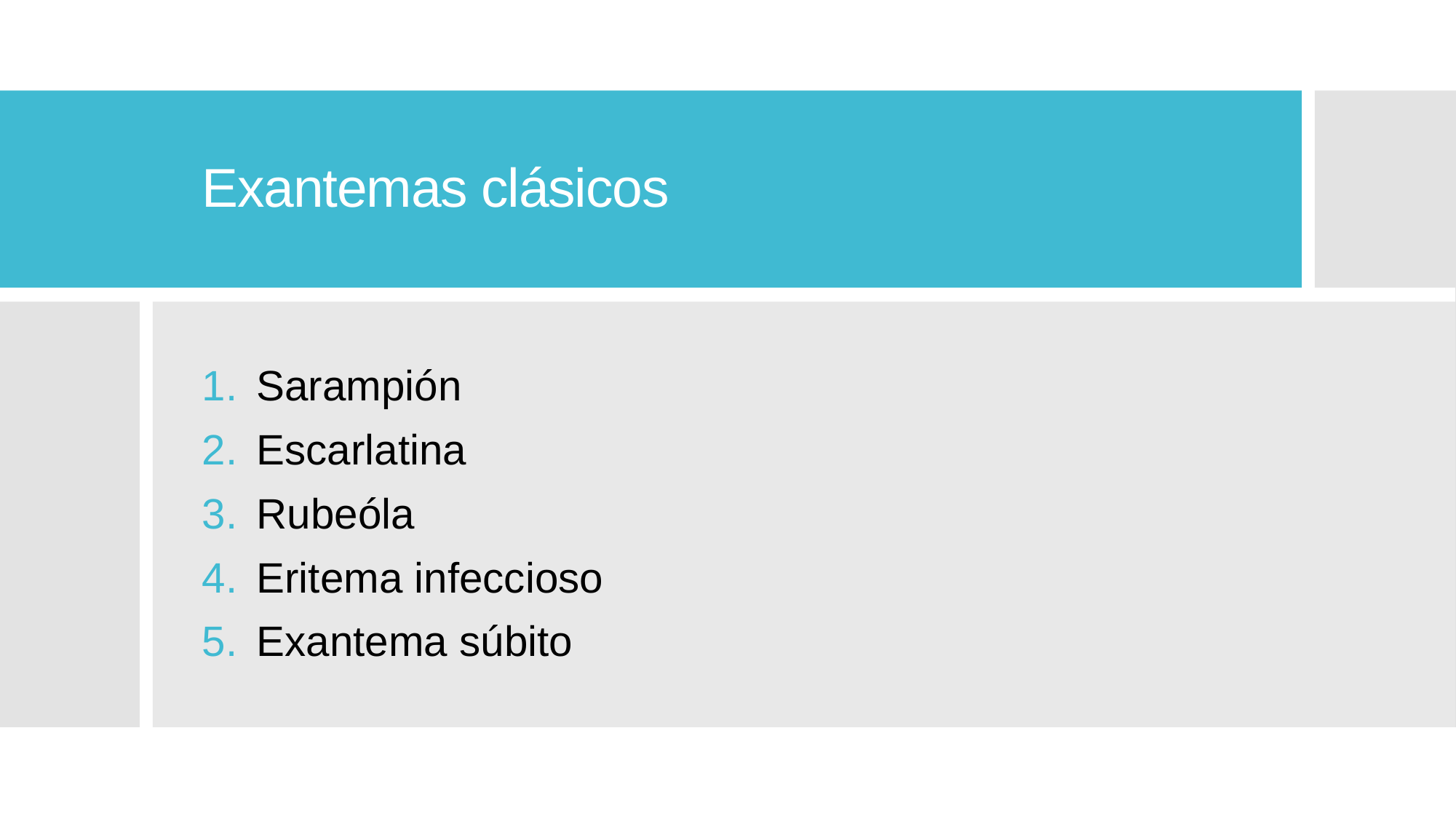

# Exantemas clásicos

Sarampión
Escarlatina
Rubeóla
Eritema infeccioso
Exantema súbito